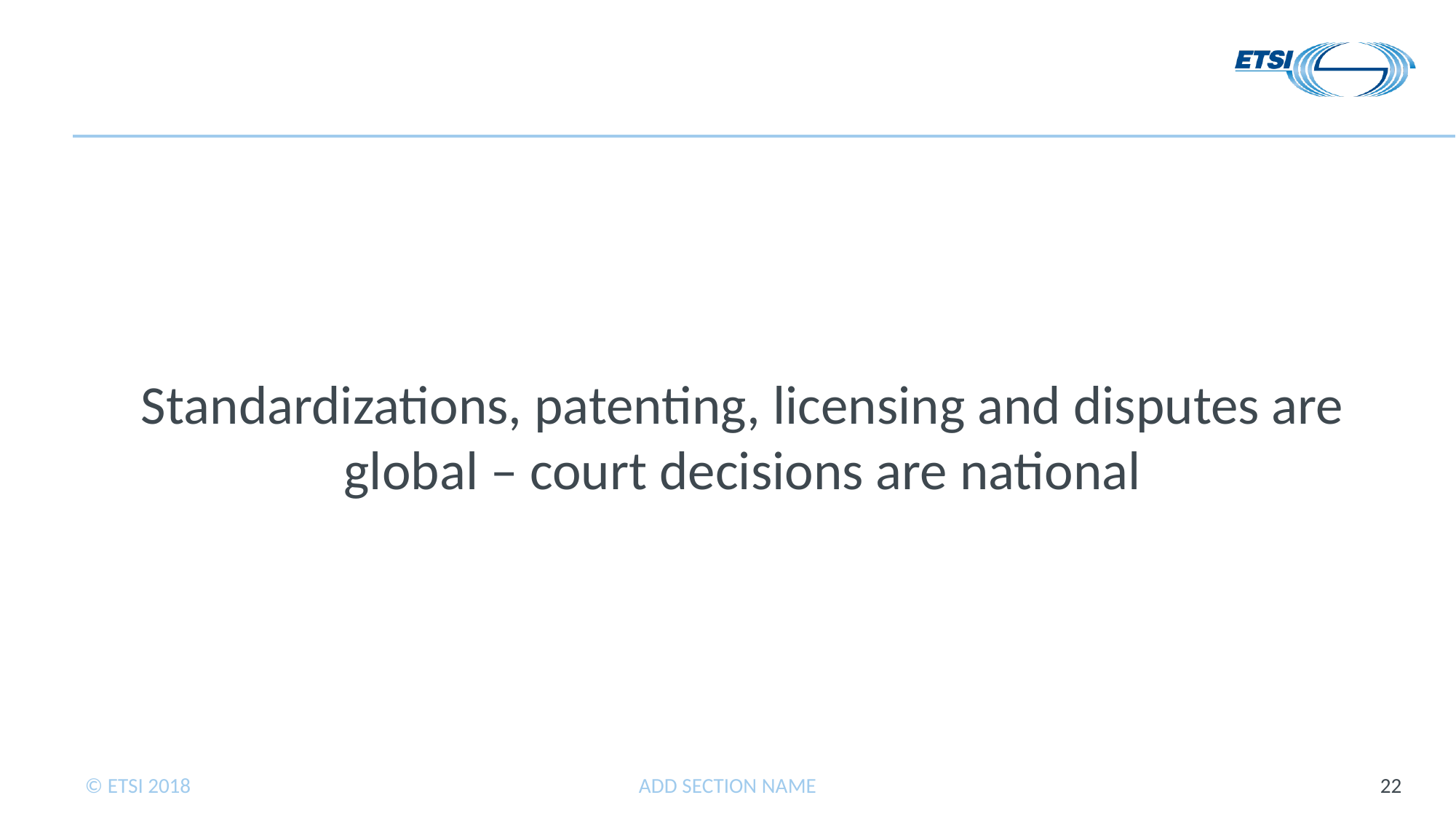

Standardizations, patenting, licensing and disputes are global – court decisions are national

ADD SECTION NAME